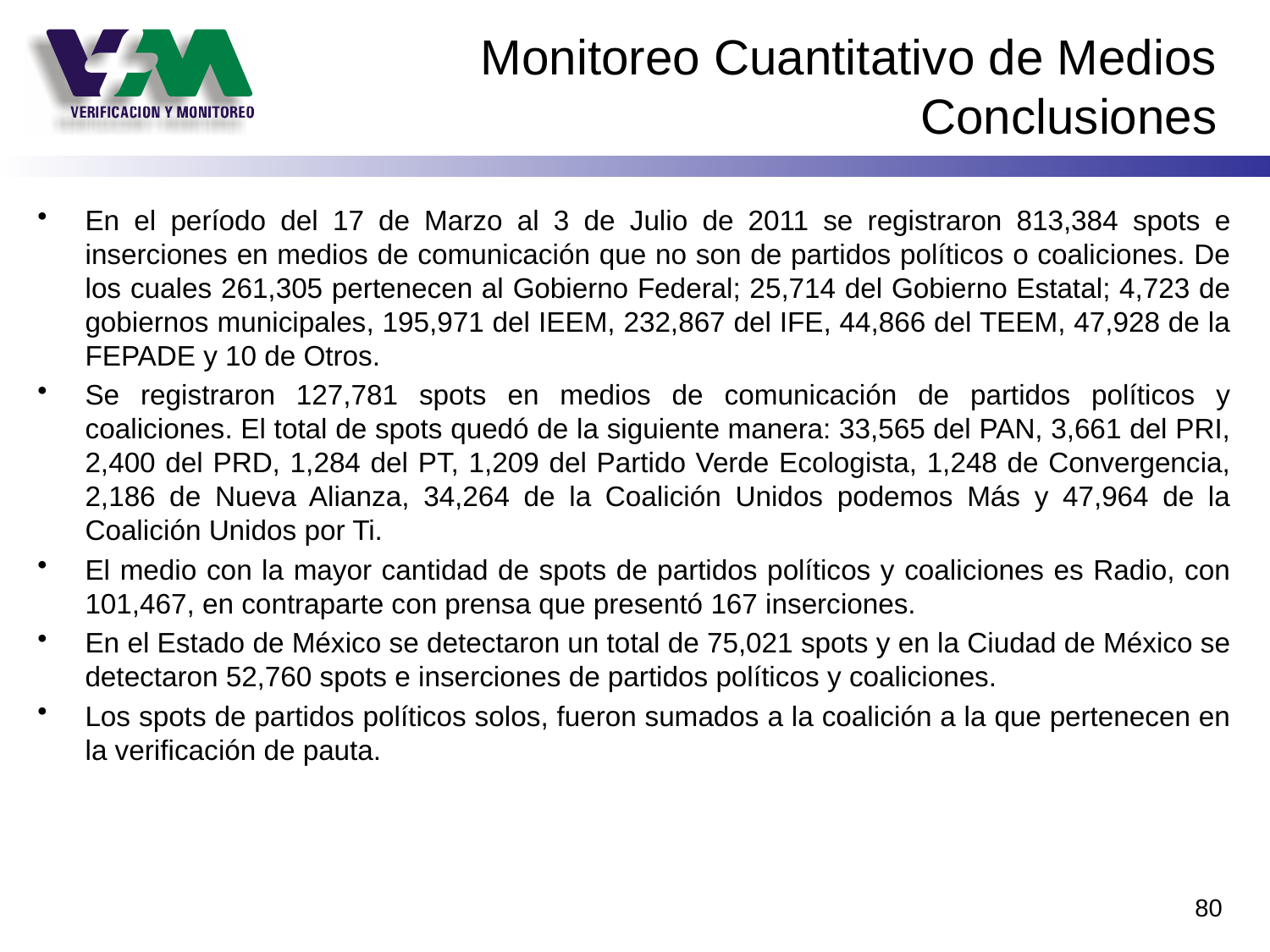

# Monitoreo Cuantitativo de Medios Conclusiones
En el período del 17 de Marzo al 3 de Julio de 2011 se registraron 813,384 spots e inserciones en medios de comunicación que no son de partidos políticos o coaliciones. De los cuales 261,305 pertenecen al Gobierno Federal; 25,714 del Gobierno Estatal; 4,723 de gobiernos municipales, 195,971 del IEEM, 232,867 del IFE, 44,866 del TEEM, 47,928 de la FEPADE y 10 de Otros.
Se registraron 127,781 spots en medios de comunicación de partidos políticos y coaliciones. El total de spots quedó de la siguiente manera: 33,565 del PAN, 3,661 del PRI, 2,400 del PRD, 1,284 del PT, 1,209 del Partido Verde Ecologista, 1,248 de Convergencia, 2,186 de Nueva Alianza, 34,264 de la Coalición Unidos podemos Más y 47,964 de la Coalición Unidos por Ti.
El medio con la mayor cantidad de spots de partidos políticos y coaliciones es Radio, con 101,467, en contraparte con prensa que presentó 167 inserciones.
En el Estado de México se detectaron un total de 75,021 spots y en la Ciudad de México se detectaron 52,760 spots e inserciones de partidos políticos y coaliciones.
Los spots de partidos políticos solos, fueron sumados a la coalición a la que pertenecen en la verificación de pauta.

80